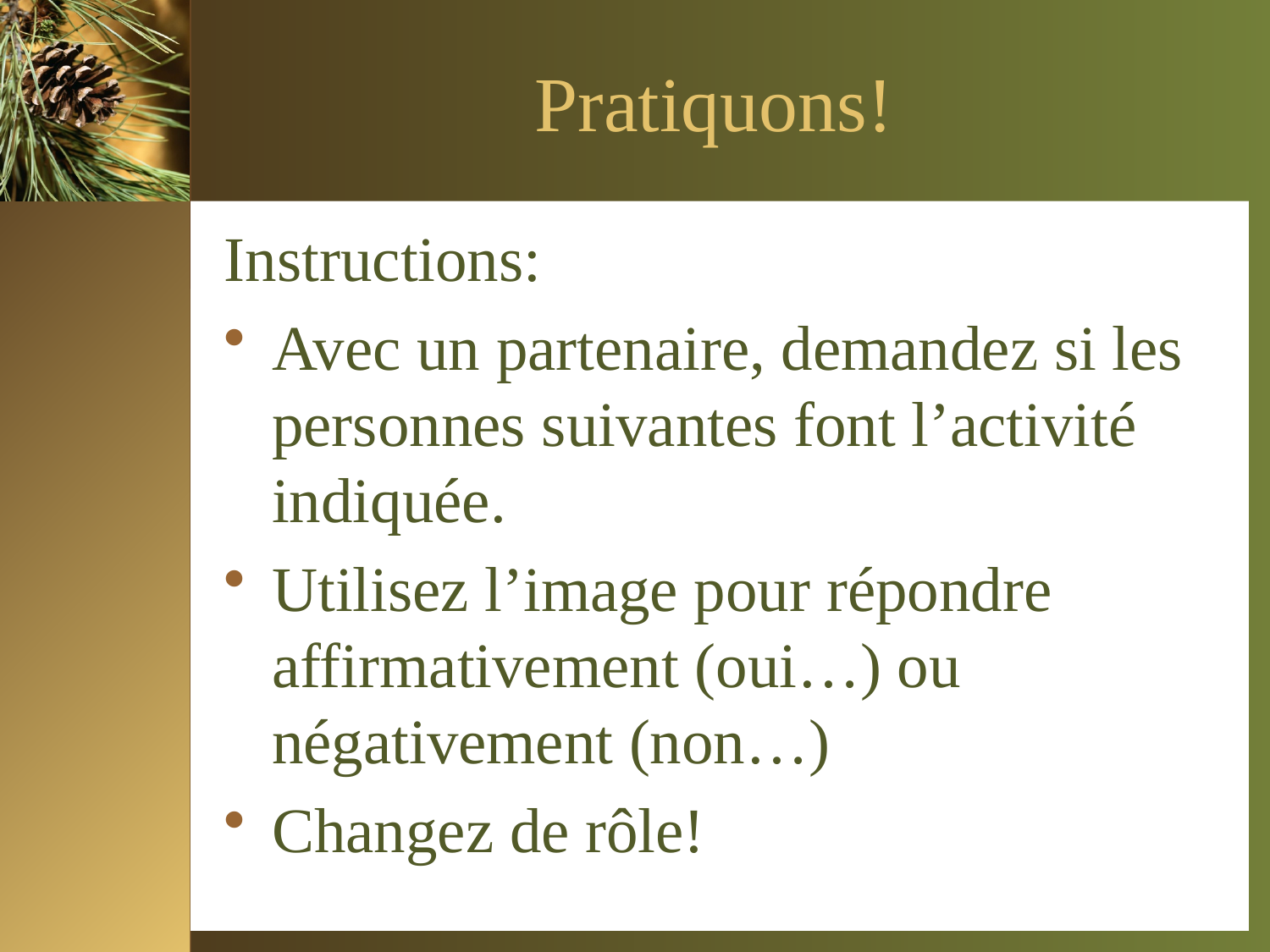

# Pratiquons!
Instructions:
Avec un partenaire, demandez si les personnes suivantes font l’activité indiquée.
Utilisez l’image pour répondre affirmativement (oui…) ou négativement (non…)
Changez de rôle!